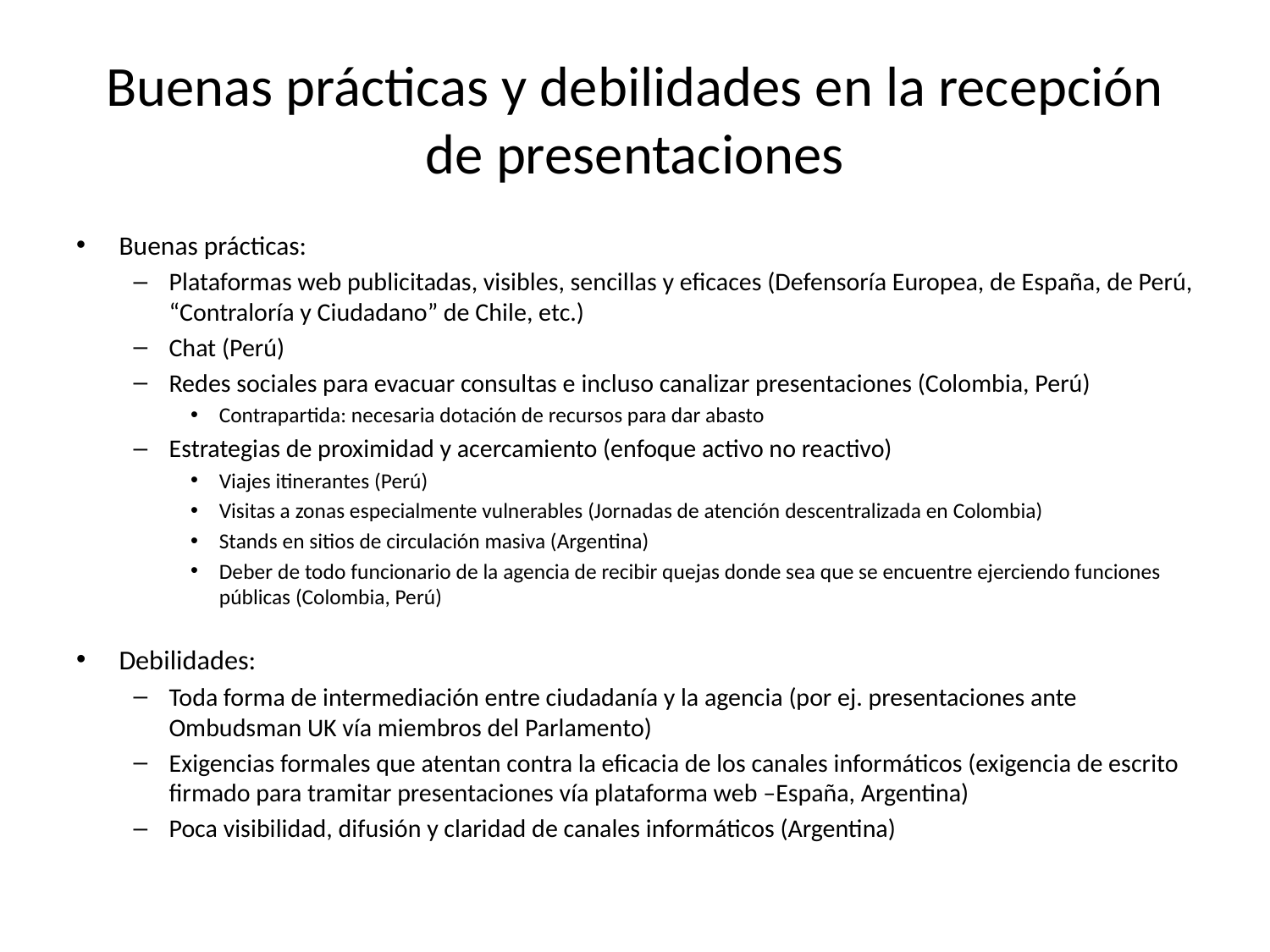

# Buenas prácticas y debilidades en la recepción de presentaciones
Buenas prácticas:
Plataformas web publicitadas, visibles, sencillas y eficaces (Defensoría Europea, de España, de Perú, “Contraloría y Ciudadano” de Chile, etc.)
Chat (Perú)
Redes sociales para evacuar consultas e incluso canalizar presentaciones (Colombia, Perú)
Contrapartida: necesaria dotación de recursos para dar abasto
Estrategias de proximidad y acercamiento (enfoque activo no reactivo)
Viajes itinerantes (Perú)
Visitas a zonas especialmente vulnerables (Jornadas de atención descentralizada en Colombia)
Stands en sitios de circulación masiva (Argentina)
Deber de todo funcionario de la agencia de recibir quejas donde sea que se encuentre ejerciendo funciones públicas (Colombia, Perú)

Debilidades:
Toda forma de intermediación entre ciudadanía y la agencia (por ej. presentaciones ante Ombudsman UK vía miembros del Parlamento)
Exigencias formales que atentan contra la eficacia de los canales informáticos (exigencia de escrito firmado para tramitar presentaciones vía plataforma web –España, Argentina)
Poca visibilidad, difusión y claridad de canales informáticos (Argentina)